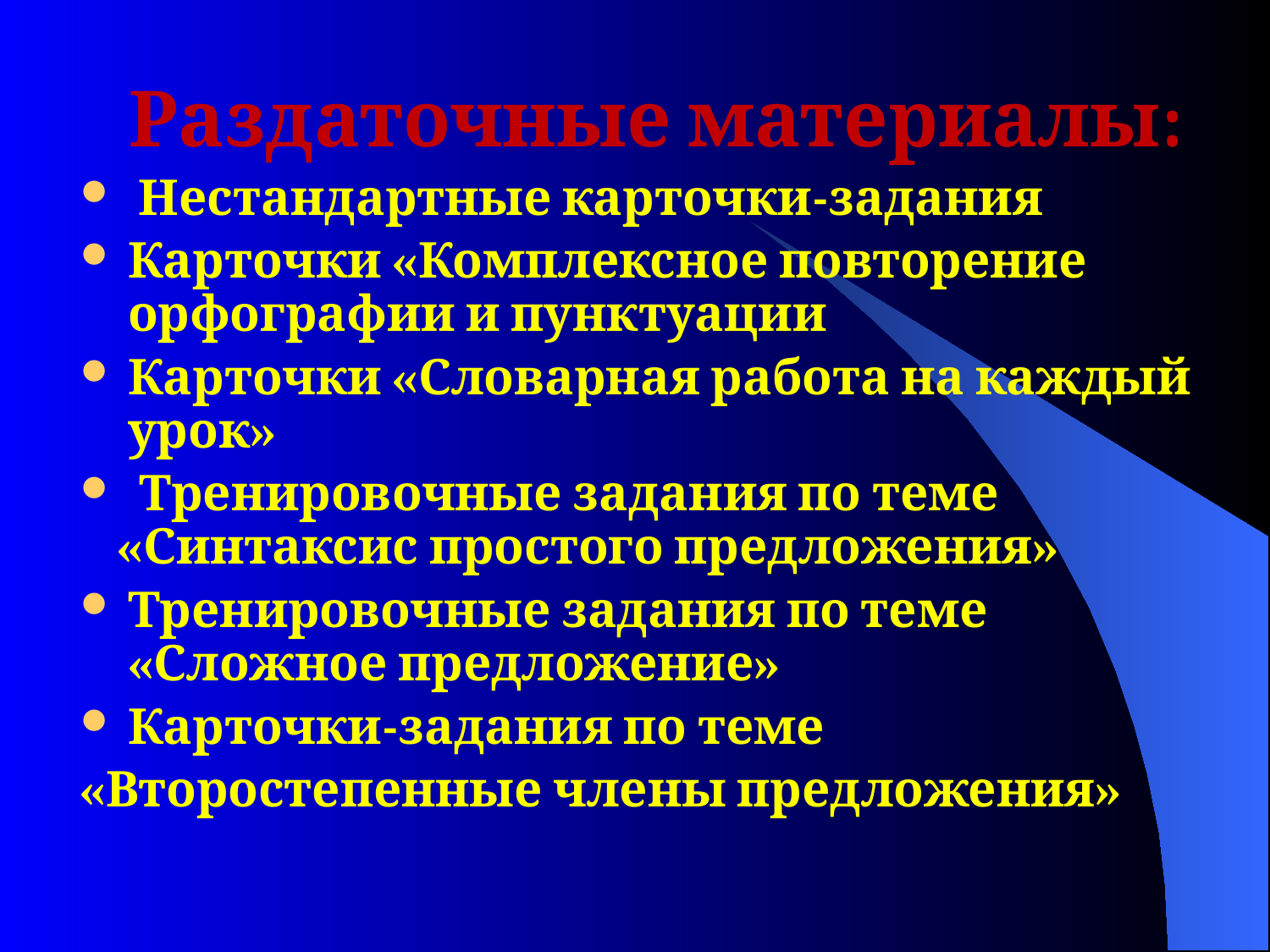

# Раздаточные материалы:
  Нестандартные карточки-задания
Карточки «Комплексное повторение орфографии и пунктуации
Карточки «Словарная работа на каждый урок»
  Тренировочные задания по теме «Синтаксис простого предложения»
Тренировочные задания по теме «Сложное предложение»
Карточки-задания по теме
«Второстепенные члены предложения»